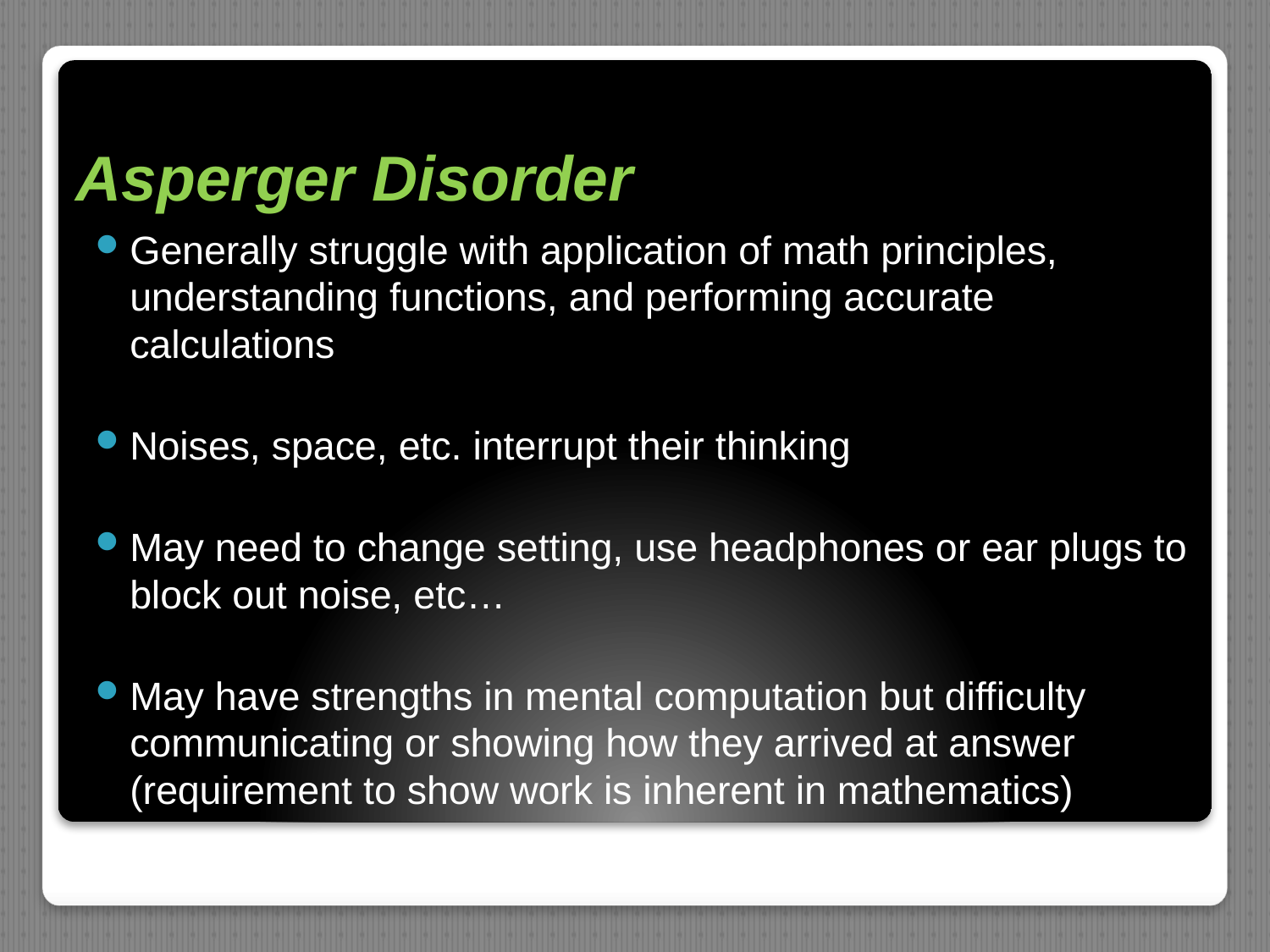

# Asperger Disorder
Generally struggle with application of math principles, understanding functions, and performing accurate calculations

Noises, space, etc. interrupt their thinking

May need to change setting, use headphones or ear plugs to block out noise, etc…

May have strengths in mental computation but difficulty communicating or showing how they arrived at answer (requirement to show work is inherent in mathematics)